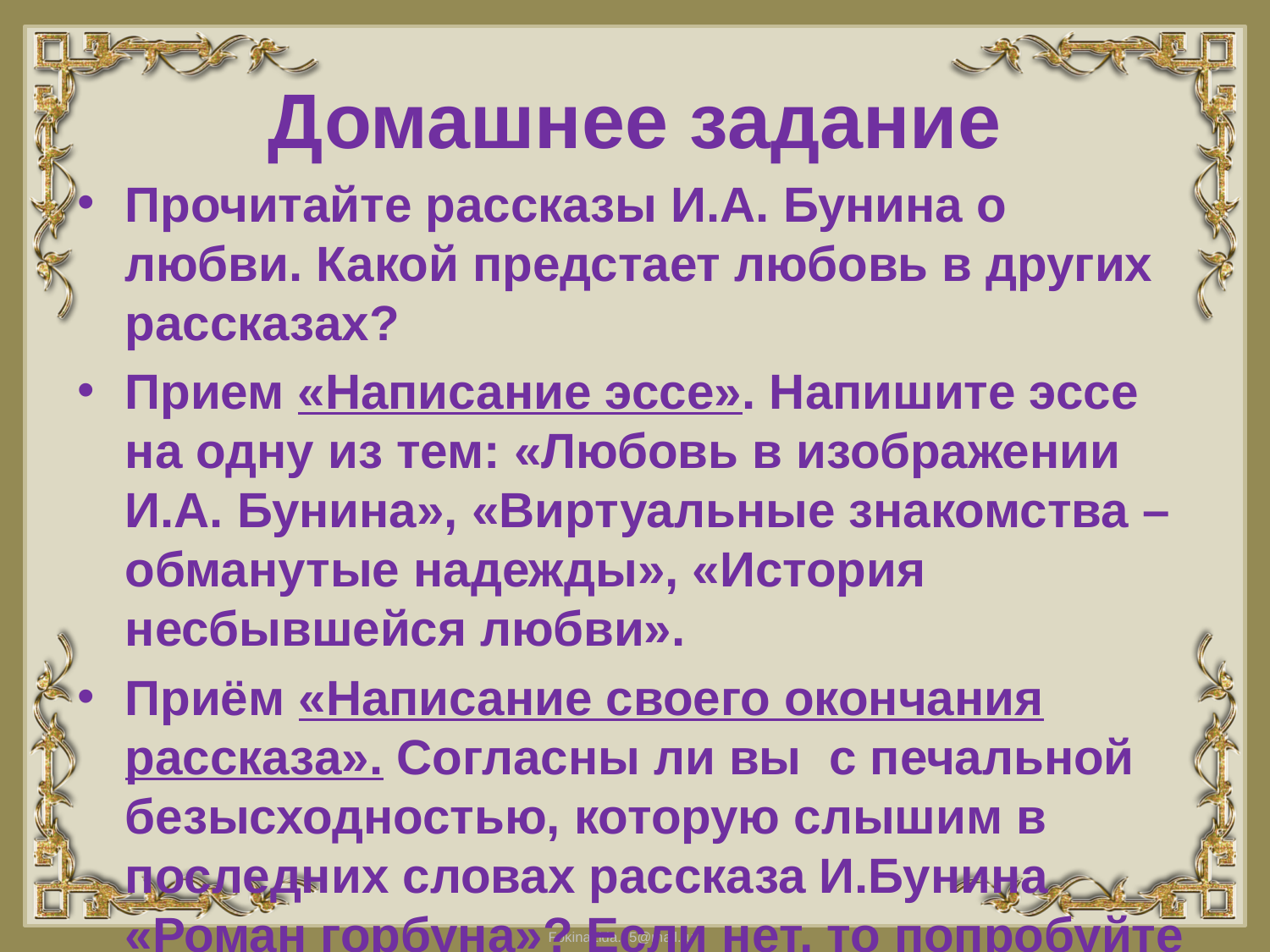

# Домашнее задание
Прочитайте рассказы И.А. Бунина о любви. Какой предстает любовь в других рассказах?
Прием «Написание эссе». Напишите эссе на одну из тем: «Любовь в изображении И.А. Бунина», «Виртуальные знакомства – обманутые надежды», «История несбывшейся любви».
Приём «Написание своего окончания рассказа». Согласны ли вы  с печальной безысходностью, которую слышим в последних словах рассказа И.Бунина «Роман горбуна»? Если нет, то попробуйте написать свой счастливый  конец к рассказу.